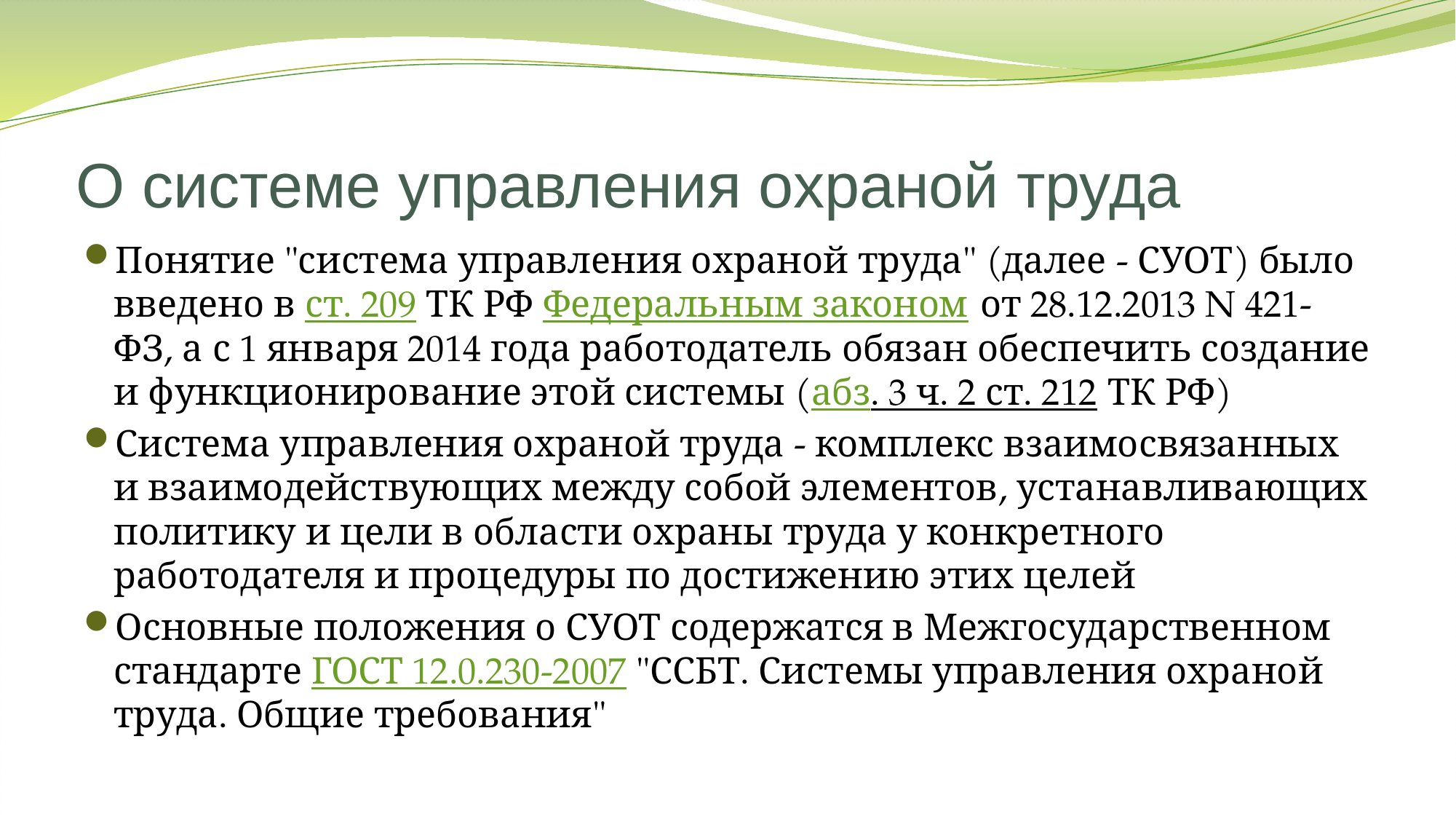

# О системе управления охраной труда
Понятие "система управления охраной труда" (далее - СУОТ) было введено в ст. 209 ТК РФ Федеральным законом от 28.12.2013 N 421-ФЗ, а с 1 января 2014 года работодатель обязан обеспечить создание и функционирование этой системы (абз. 3 ч. 2 ст. 212 ТК РФ)
Система управления охраной труда - комплекс взаимосвязанных и взаимодействующих между собой элементов, устанавливающих политику и цели в области охраны труда у конкретного работодателя и процедуры по достижению этих целей
Основные положения о СУОТ содержатся в Межгосударственном стандарте ГОСТ 12.0.230-2007 "ССБТ. Системы управления охраной труда. Общие требования"